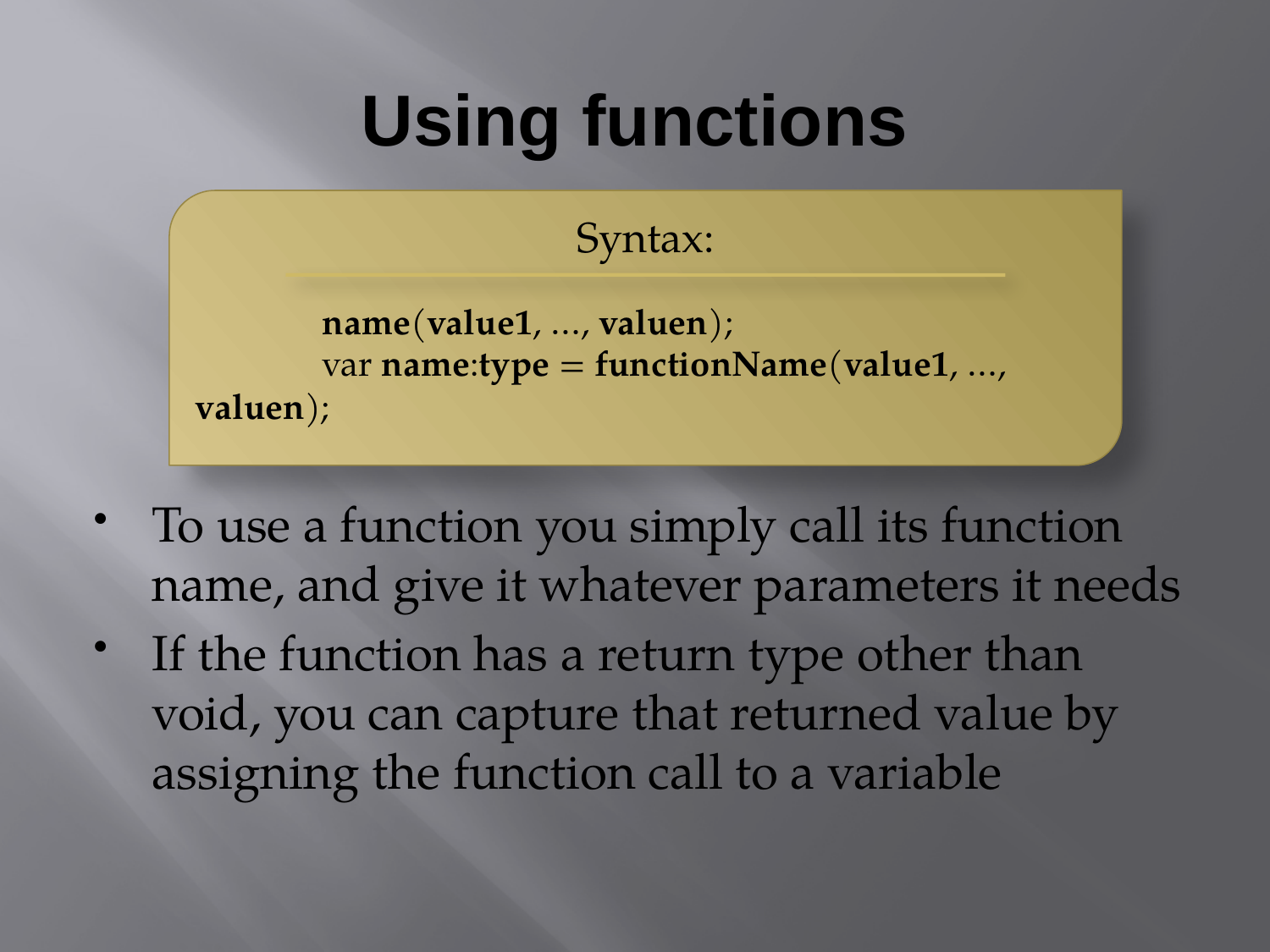

# Using functions
Syntax:

	name(value1, …, valuen);
	var name:type = functionName(value1, …, valuen);
To use a function you simply call its function name, and give it whatever parameters it needs
If the function has a return type other than void, you can capture that returned value by assigning the function call to a variable